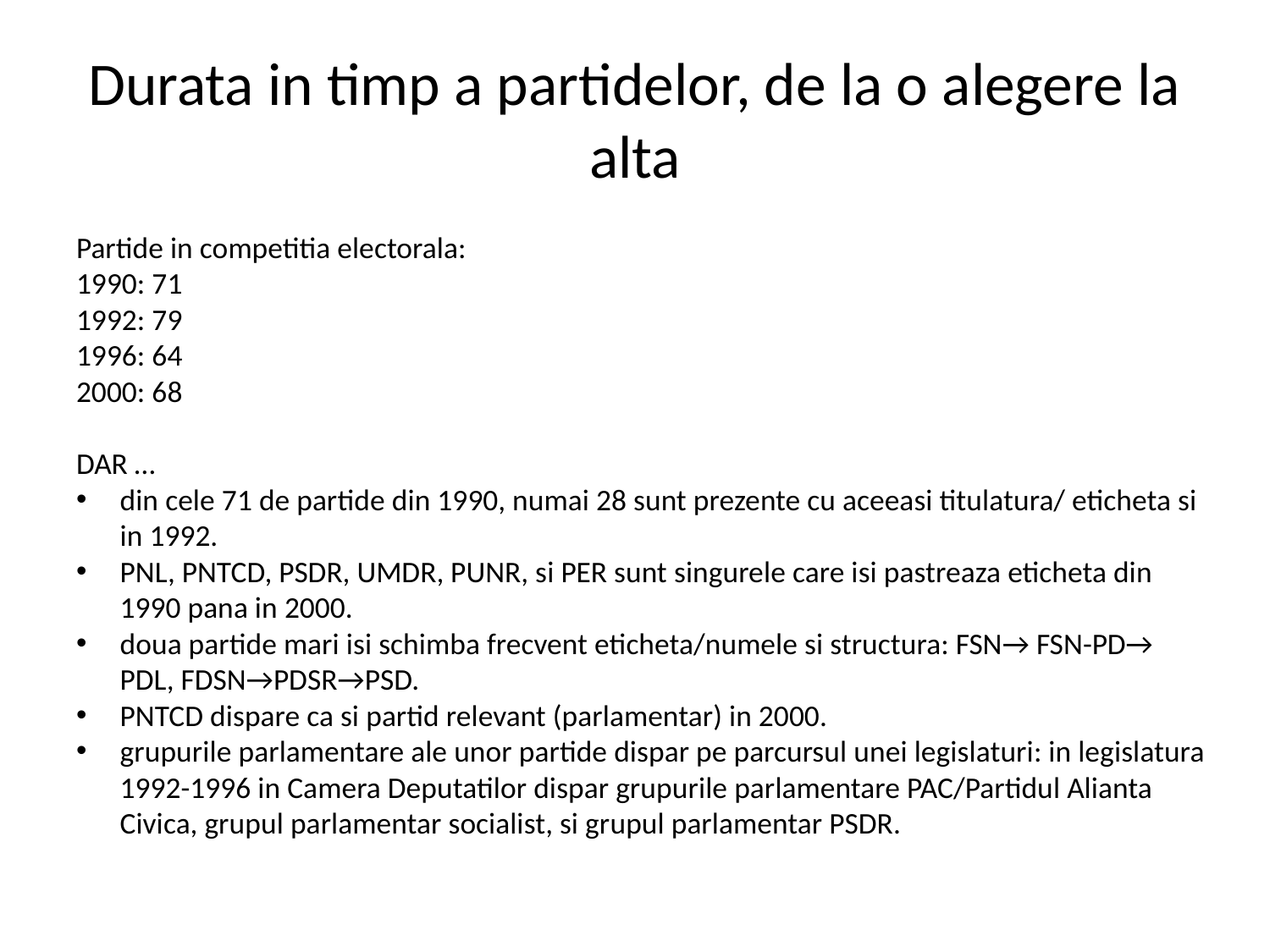

# Durata in timp a partidelor, de la o alegere la alta
Partide in competitia electorala:
1990: 71
1992: 79
1996: 64
2000: 68

DAR …
din cele 71 de partide din 1990, numai 28 sunt prezente cu aceeasi titulatura/ eticheta si in 1992.
PNL, PNTCD, PSDR, UMDR, PUNR, si PER sunt singurele care isi pastreaza eticheta din 1990 pana in 2000.
doua partide mari isi schimba frecvent eticheta/numele si structura: FSN→ FSN-PD→ PDL, FDSN→PDSR→PSD.
PNTCD dispare ca si partid relevant (parlamentar) in 2000.
grupurile parlamentare ale unor partide dispar pe parcursul unei legislaturi: in legislatura 1992-1996 in Camera Deputatilor dispar grupurile parlamentare PAC/Partidul Alianta Civica, grupul parlamentar socialist, si grupul parlamentar PSDR.